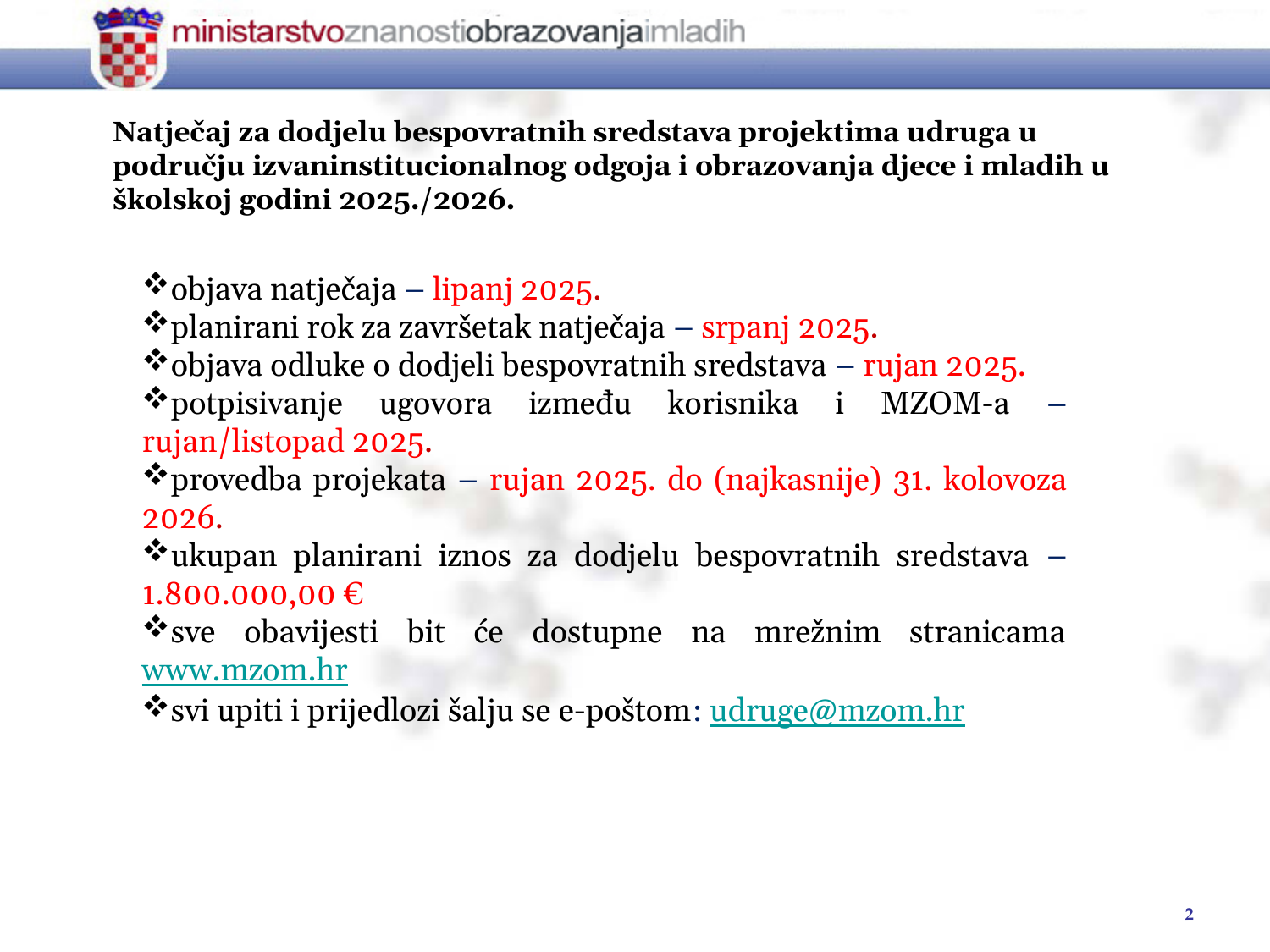

# Natječaj za dodjelu bespovratnih sredstava projektima udruga u području izvaninstitucionalnog odgoja i obrazovanja djece i mladih u školskoj godini 2025./2026.

objava natječaja – lipanj 2025.
planirani rok za završetak natječaja – srpanj 2025.
objava odluke o dodjeli bespovratnih sredstava – rujan 2025.
potpisivanje ugovora između korisnika i MZOM-a – rujan/listopad 2025.
provedba projekata – rujan 2025. do (najkasnije) 31. kolovoza 2026.
ukupan planirani iznos za dodjelu bespovratnih sredstava –1.800.000,00 €
sve obavijesti bit će dostupne na mrežnim stranicama www.mzom.hr
svi upiti i prijedlozi šalju se e-poštom: udruge@mzom.hr

2